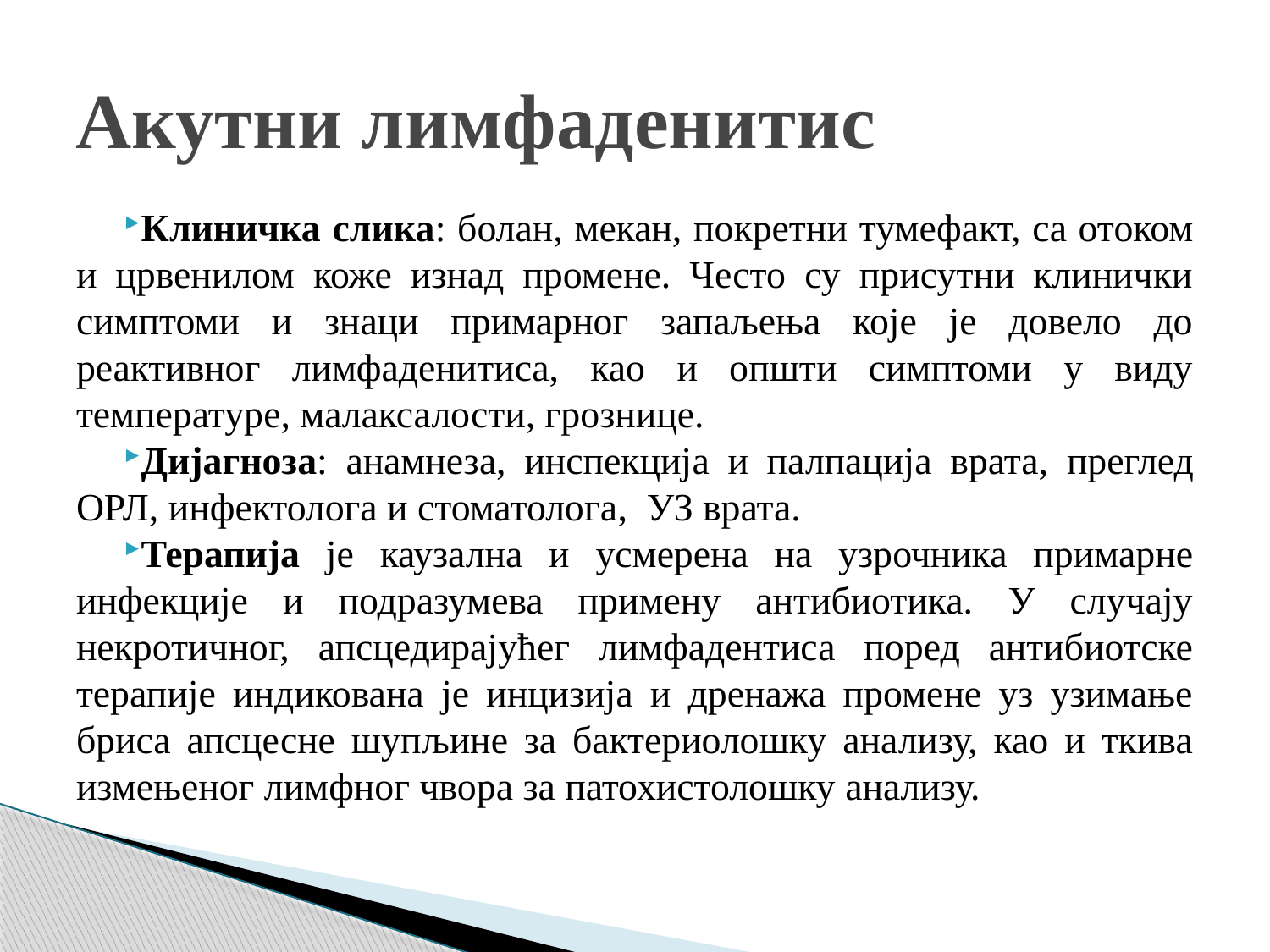

# Акутни лимфаденитис
Клиничка слика: болан, мекан, покретни тумефакт, са отоком и црвенилом коже изнад промене. Често су присутни клинички симптоми и знаци примарног запаљења које је довело до реактивног лимфаденитиса, као и општи симптоми у виду температуре, малаксалости, грознице.
Дијагноза: анамнеза, инспекција и палпација врата, преглед ОРЛ, инфектолога и стоматолога,  УЗ врата.
Терапија је каузална и усмерена на узрочника примарне инфекције и подразумева примену антибиотика. У случају некротичног, апсцедирајућег лимфадентиса поред антибиотске терапије индикована је инцизија и дренажа промене уз узимање бриса апсцесне шупљине за бактериолошку анализу, као и ткива измењеног лимфног чвора за патохистолошку анализу.